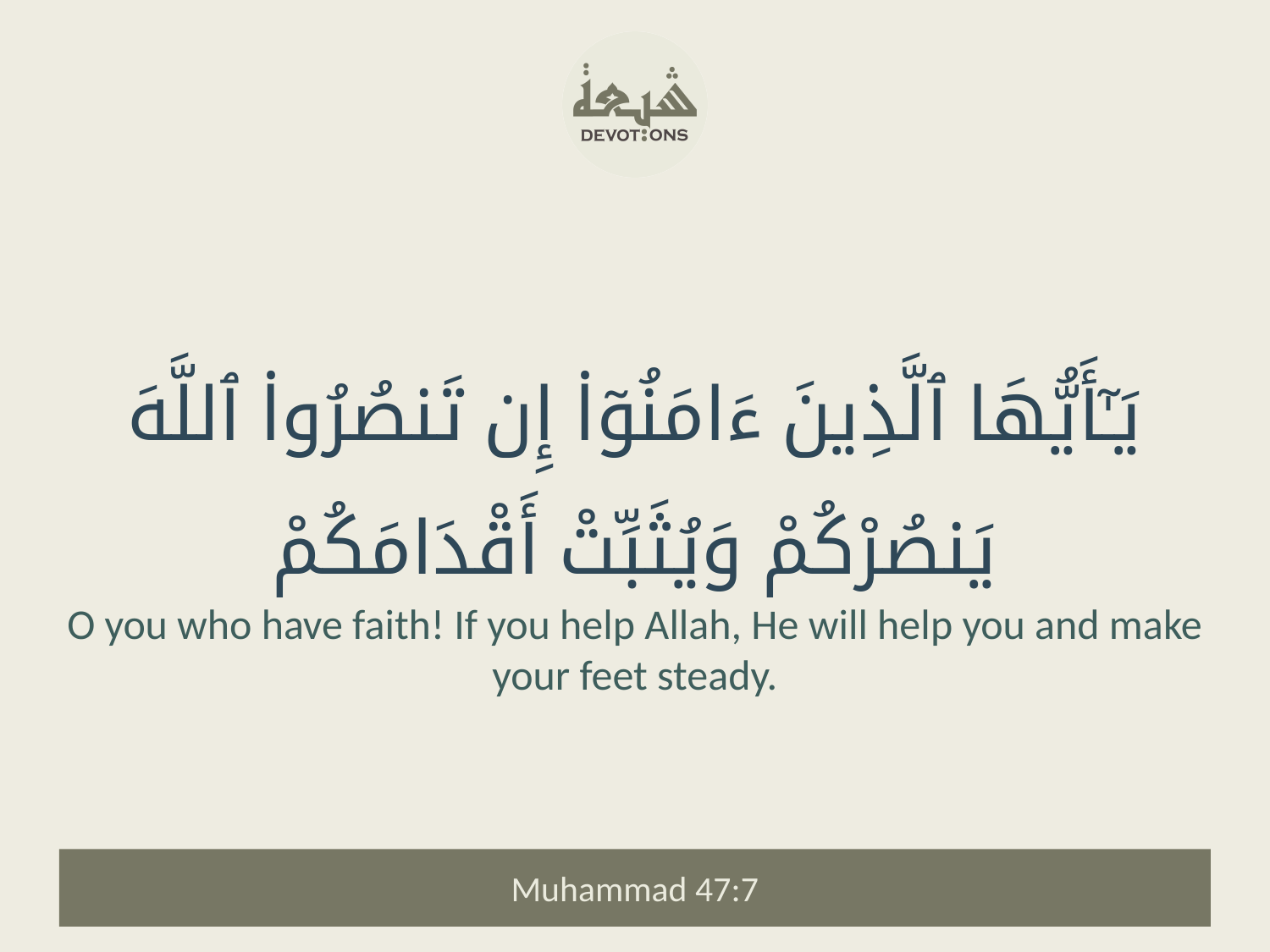

يَـٰٓأَيُّهَا ٱلَّذِينَ ءَامَنُوٓا۟ إِن تَنصُرُوا۟ ٱللَّهَ يَنصُرْكُمْ وَيُثَبِّتْ أَقْدَامَكُمْ
O you who have faith! If you help Allah, He will help you and make your feet steady.
Muhammad 47:7